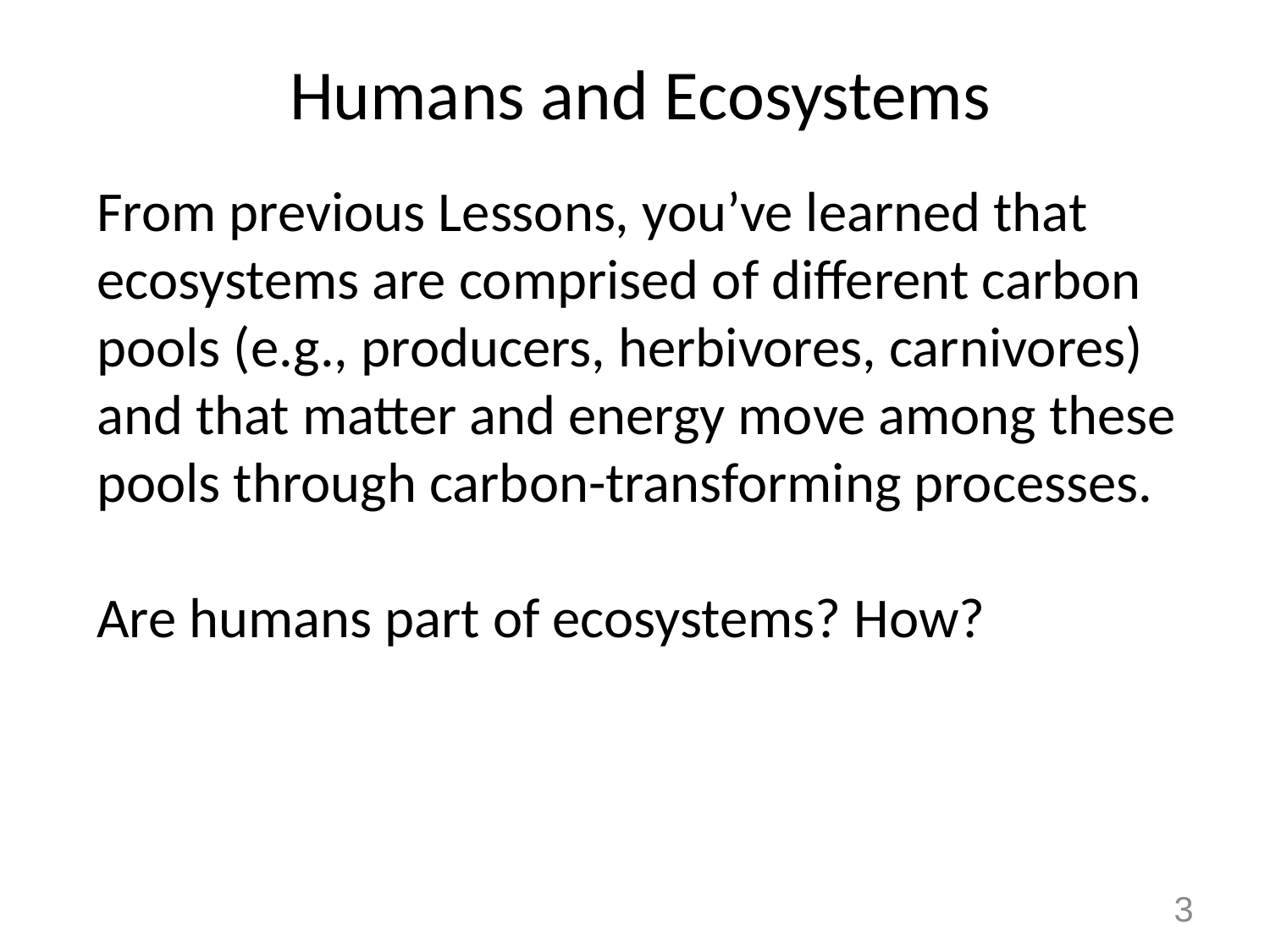

Humans and Ecosystems
From previous Lessons, you’ve learned that ecosystems are comprised of different carbon pools (e.g., producers, herbivores, carnivores) and that matter and energy move among these pools through carbon-transforming processes.

Are humans part of ecosystems? How?
3